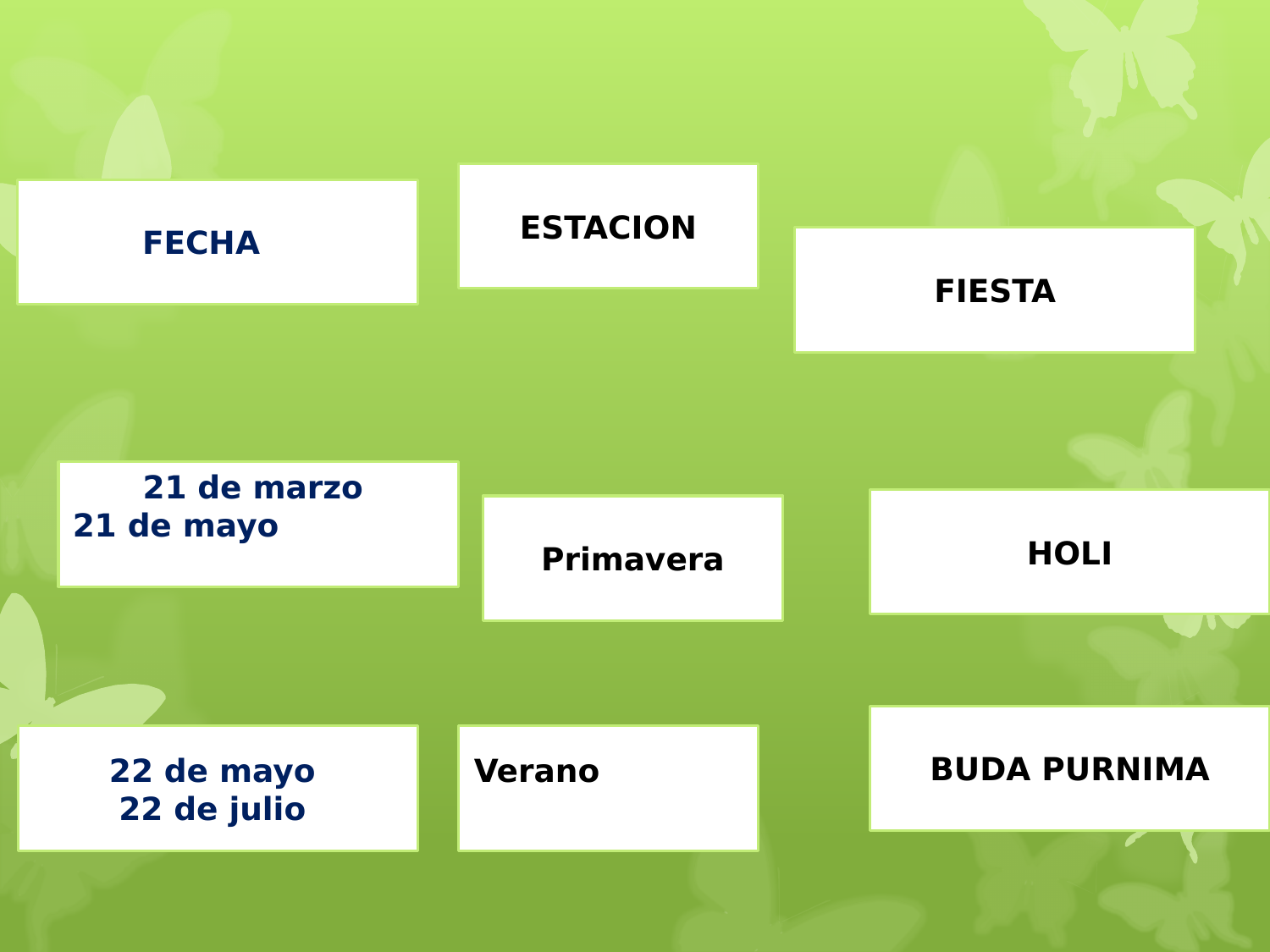

ESTACION
FECHA
FIESTA
21 de marzo
21 de mayo
HOLI
Primavera
BUDA PURNIMA
22 de mayo
22 de julio
Verano